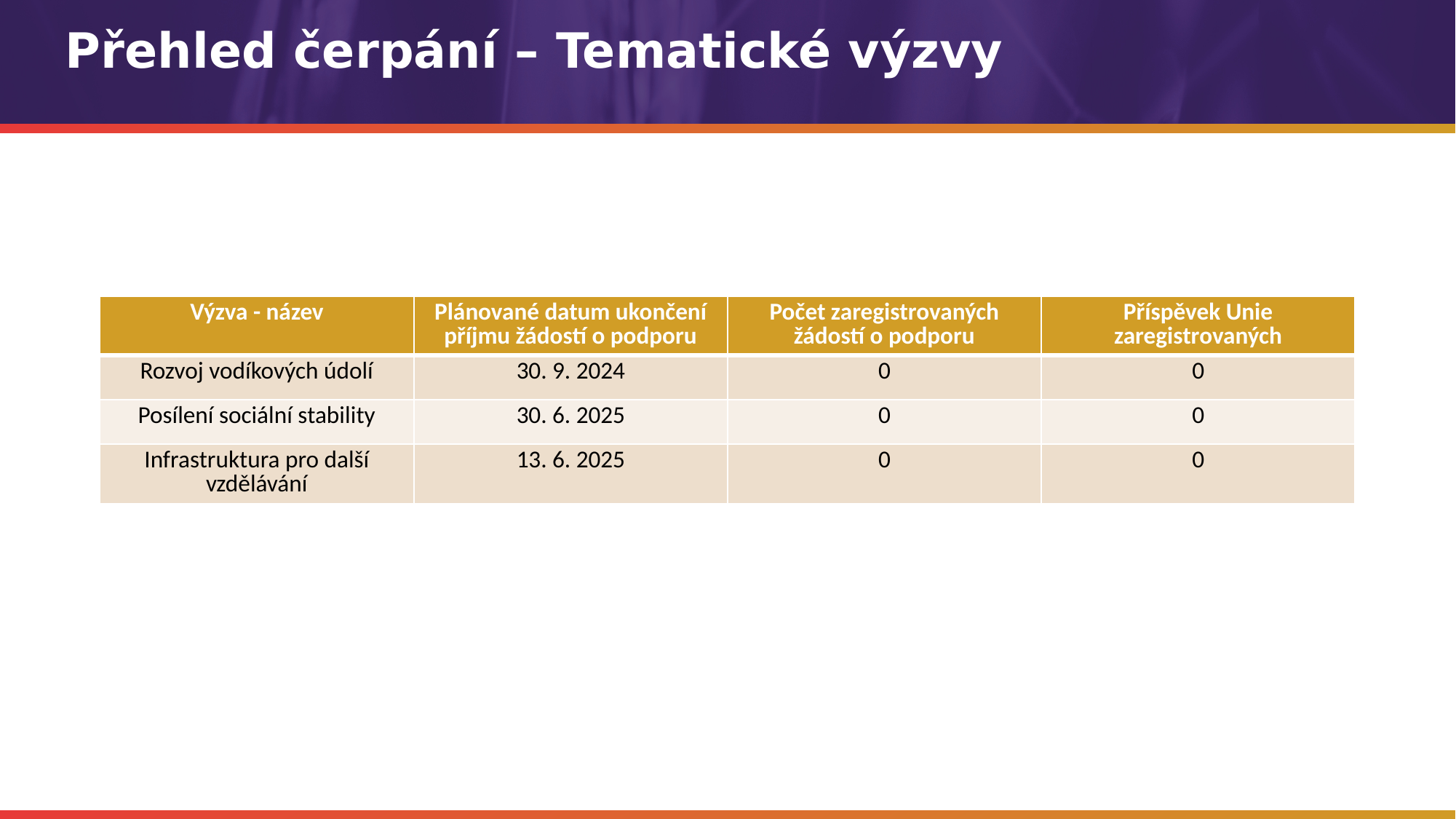

# Přehled čerpání – Tematické výzvy
| Výzva - název | Plánované datum ukončení příjmu žádostí o podporu | Počet zaregistrovaných žádostí o podporu | Příspěvek Unie zaregistrovaných |
| --- | --- | --- | --- |
| Rozvoj vodíkových údolí | 30. 9. 2024 | 0 | 0 |
| Posílení sociální stability | 30. 6. 2025 | 0 | 0 |
| Infrastruktura pro další vzdělávání | 13. 6. 2025 | 0 | 0 |